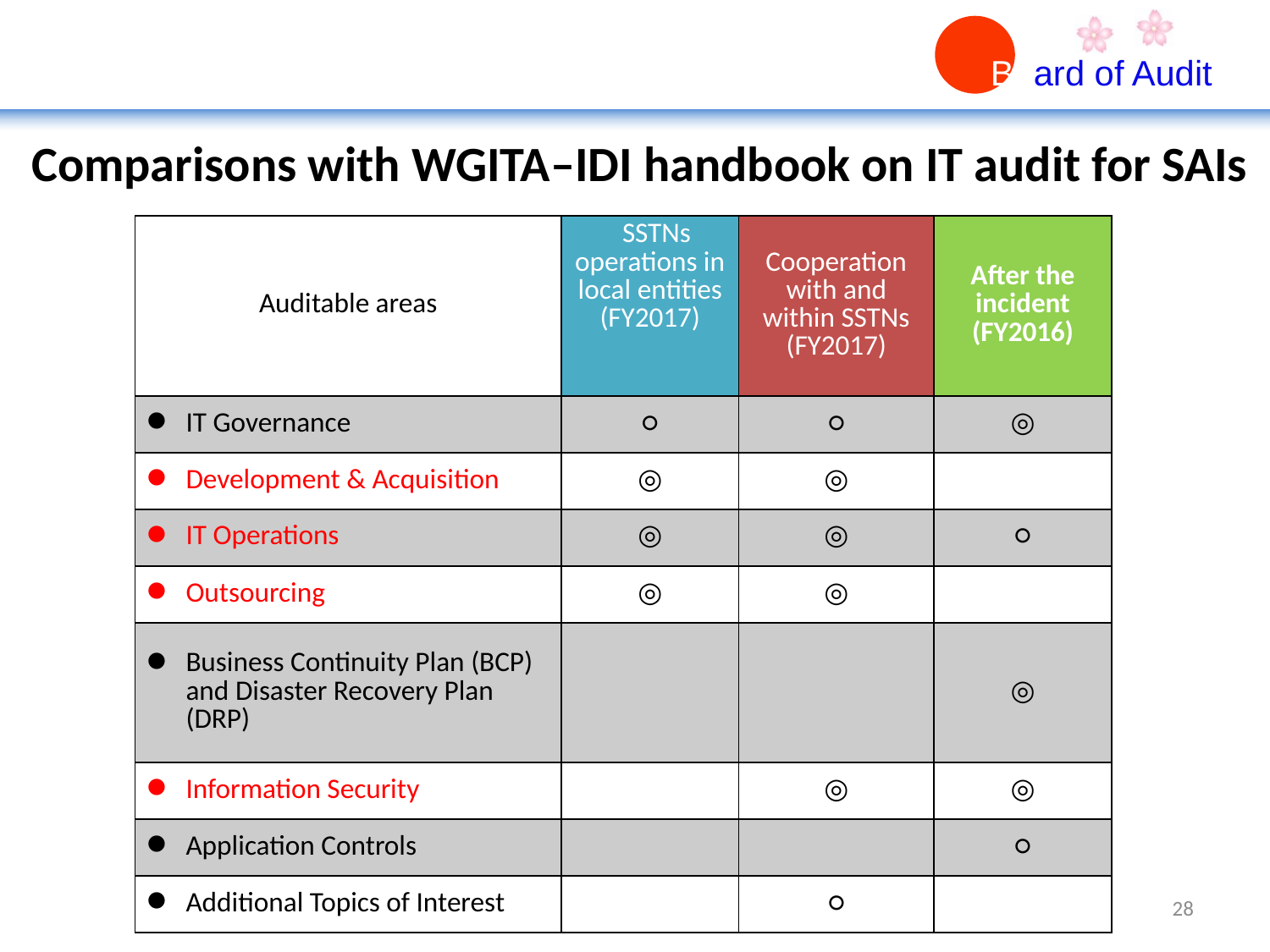

Comparisons with WGITA–IDI handbook on IT audit for SAIs
| Auditable areas | SSSTNs operations in local entities (FY2017) | Cooperation with and within SSTNs (FY2017) | After the incident (FY2016) |
| --- | --- | --- | --- |
| IT Governance | ○ | ○ | ◎ |
| Development & Acquisition | ◎ | ◎ |  |
| IT Operations | ◎ | ◎ | ○ |
| Outsourcing | ◎ | ◎ |  |
| Business Continuity Plan (BCP) and Disaster Recovery Plan (DRP) |  |  | ◎ |
| Information Security |  | ◎ | ◎ |
| Application Controls |  |  | ○ |
| Additional Topics of Interest |  | ○ |  |
28